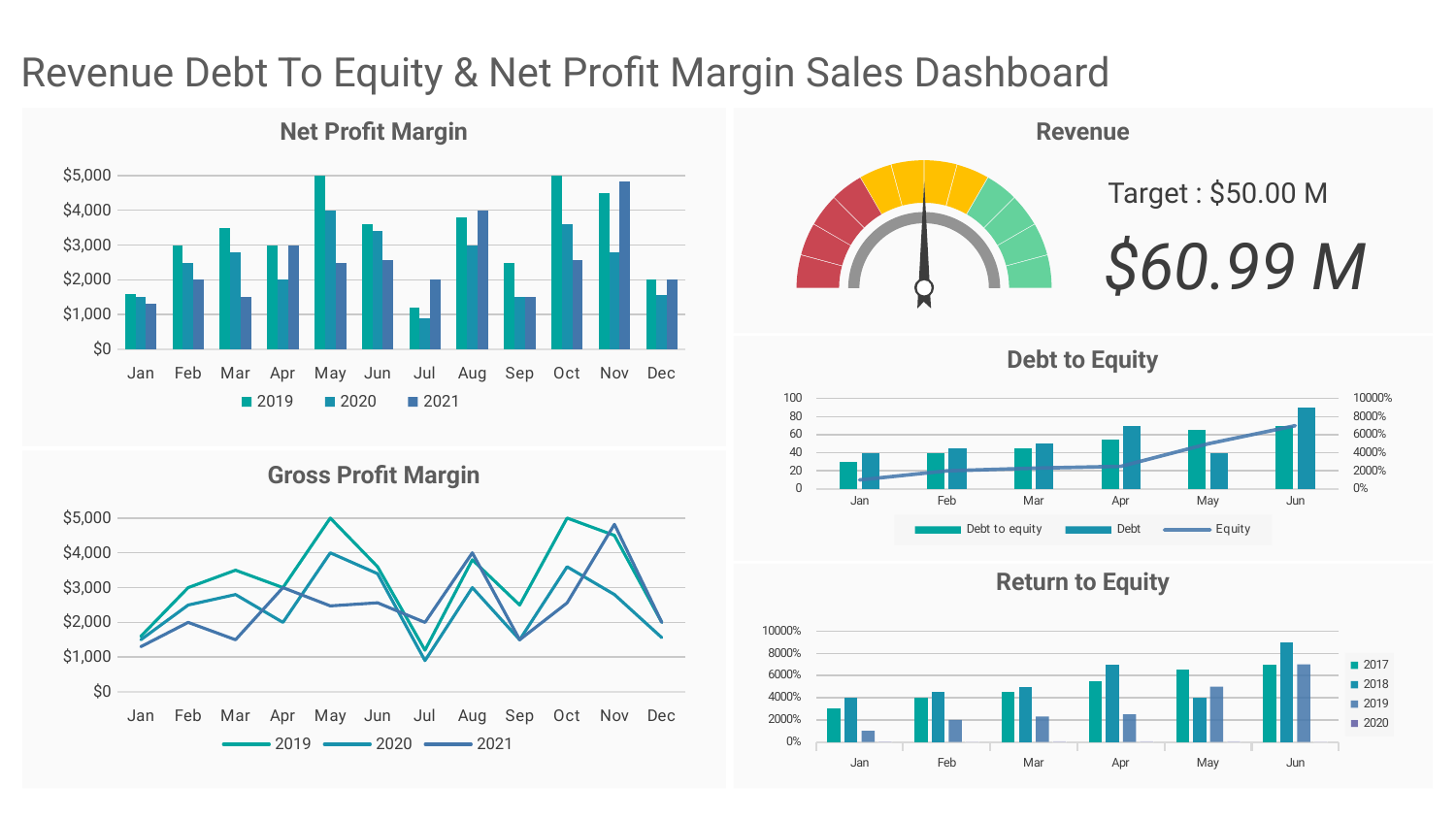

# Revenue Debt To Equity & Net Profit Margin Sales Dashboard

Net Profit Margin
Revenue

### Chart

| Category | 2019 | 2020 | 2021 |
|---|---|---|---|
| Jan | 1600.0 | 1500.0 | 1300.0 |
| Feb | 3000.0 | 2500.0 | 2000.0 |
| Mar | 3500.0 | 2800.0 | 1500.0 |
| Apr | 3000.0 | 2000.0 | 3000.0 |
| May | 5000.0 | 4000.0 | 2475.0 |
| Jun | 3600.0 | 3400.0 | 2563.0 |
| Jul | 1200.0 | 900.0 | 2000.0 |
| Aug | 3800.0 | 3000.0 | 4000.0 |
| Sep | 2500.0 | 1500.0 | 1500.0 |
| Oct | 4999.0 | 3600.0 | 2560.0 |
| Nov | 4500.0 | 2800.0 | 4820.0 |
| Dec | 2000.0 | 1562.0 | 2000.0 |

Target : $50.00 M

$60.99 M

Debt to Equity

### Chart

| Category | Debt to equity | Debt | Equity |
|---|---|---|---|
| Jan | 30.0 | 40.0 | 10.0 |
| Feb | 40.0 | 45.0 | 20.0 |
| Mar | 45.0 | 50.0 | 23.0 |
| Apr | 55.0 | 70.0 | 25.0 |
| May | 65.0 | 40.0 | 50.0 |
| Jun | 70.0 | 90.0 | 70.0 |
Gross Profit Margin

### Chart

| Category | 2019 | 2020 | 2021 |
|---|---|---|---|
| Jan | 1600.0 | 1500.0 | 1300.0 |
| Feb | 3000.0 | 2500.0 | 2000.0 |
| Mar | 3500.0 | 2800.0 | 1500.0 |
| Apr | 3000.0 | 2000.0 | 3000.0 |
| May | 5000.0 | 4000.0 | 2475.0 |
| Jun | 3600.0 | 3400.0 | 2563.0 |
| Jul | 1200.0 | 900.0 | 2000.0 |
| Aug | 3800.0 | 3000.0 | 4000.0 |
| Sep | 2500.0 | 1500.0 | 1500.0 |
| Oct | 4999.0 | 3600.0 | 2560.0 |
| Nov | 4500.0 | 2800.0 | 4820.0 |
| Dec | 2000.0 | 1562.0 | 2000.0 |
Return to Equity

### Chart

| Category | 2017 | 2018 | 2019 | 2020 |
|---|---|---|---|---|
| Jan | 30.0 | 40.0 | 10.0 | 0.4 |
| Feb | 40.0 | 45.0 | 20.0 | 0.3 |
| Mar | 45.0 | 50.0 | 23.0 | 0.6 |
| Apr | 55.0 | 70.0 | 25.0 | 0.75 |
| May | 65.0 | 40.0 | 50.0 | 0.65 |
| Jun | 70.0 | 90.0 | 70.0 | 0.3 |